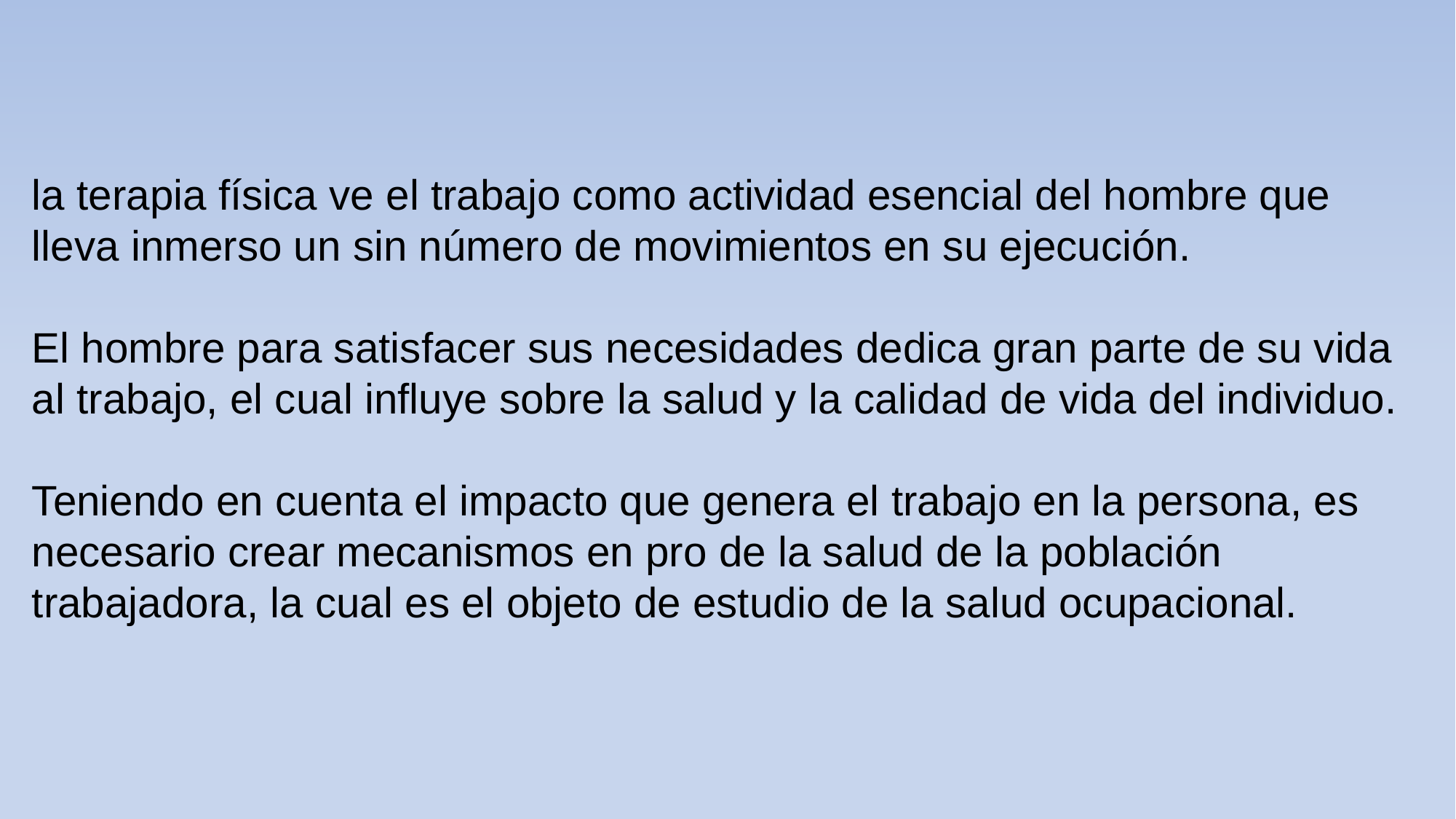

la terapia física ve el trabajo como actividad esencial del hombre que lleva inmerso un sin número de movimientos en su ejecución.

El hombre para satisfacer sus necesidades dedica gran parte de su vida al trabajo, el cual influye sobre la salud y la calidad de vida del individuo.

Teniendo en cuenta el impacto que genera el trabajo en la persona, es necesario crear mecanismos en pro de la salud de la población trabajadora, la cual es el objeto de estudio de la salud ocupacional.